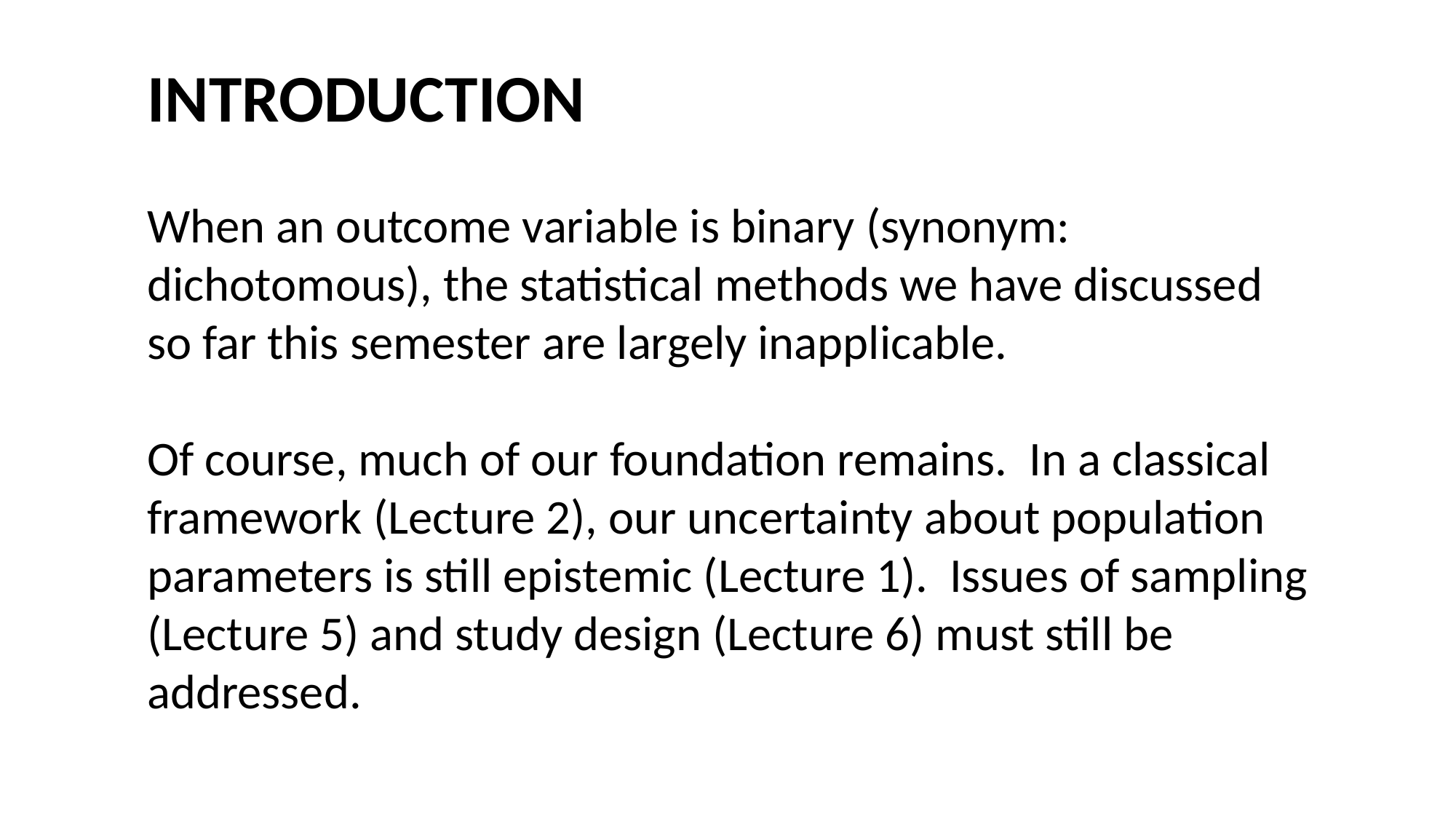

#
INTRODUCTION

When an outcome variable is binary (synonym: dichotomous), the statistical methods we have discussed so far this semester are largely inapplicable.

Of course, much of our foundation remains.  In a classical framework (Lecture 2), our uncertainty about population parameters is still epistemic (Lecture 1).  Issues of sampling (Lecture 5) and study design (Lecture 6) must still be addressed.